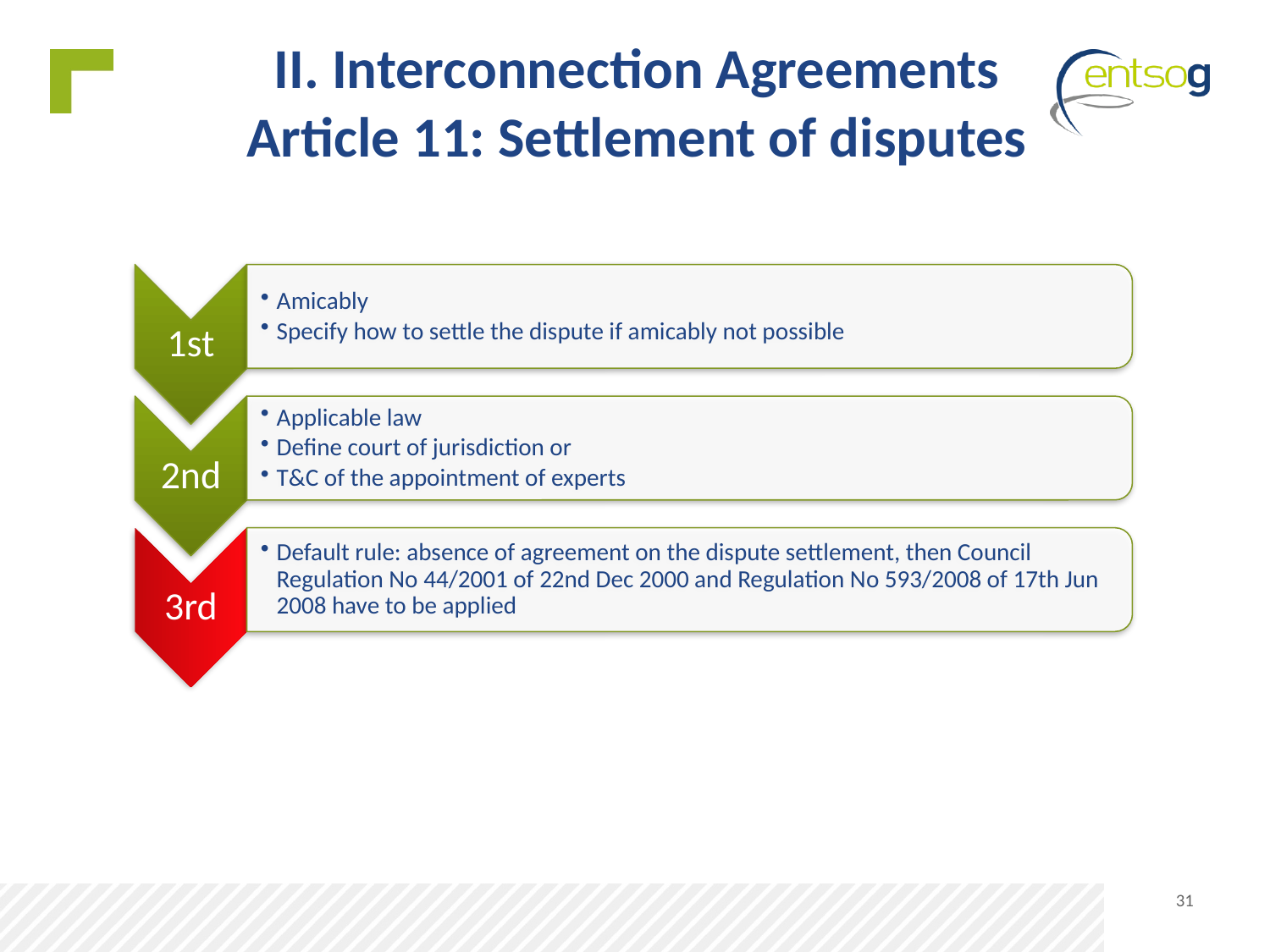

# II. Interconnection Agreements Article 11: Settlement of disputes
1st
Amicably
Specify how to settle the dispute if amicably not possible
2nd
Applicable law
Define court of jurisdiction or
T&C of the appointment of experts
3rd
Default rule: absence of agreement on the dispute settlement, then Council Regulation No 44/2001 of 22nd Dec 2000 and Regulation No 593/2008 of 17th Jun 2008 have to be applied
31